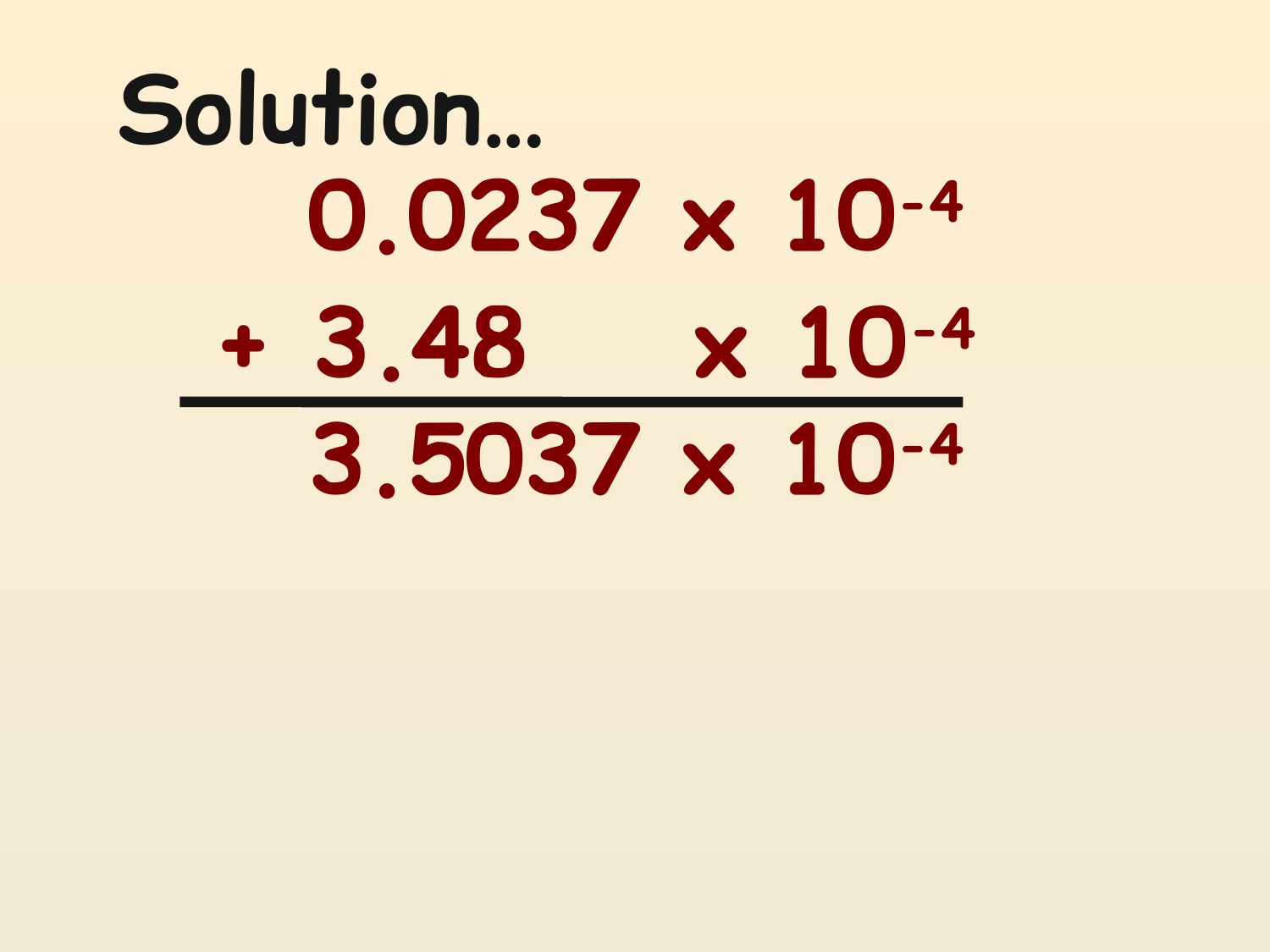

Solution…
0.0237 x 10-4
+ 3.48    x 10-4
3.5037 x 10-4